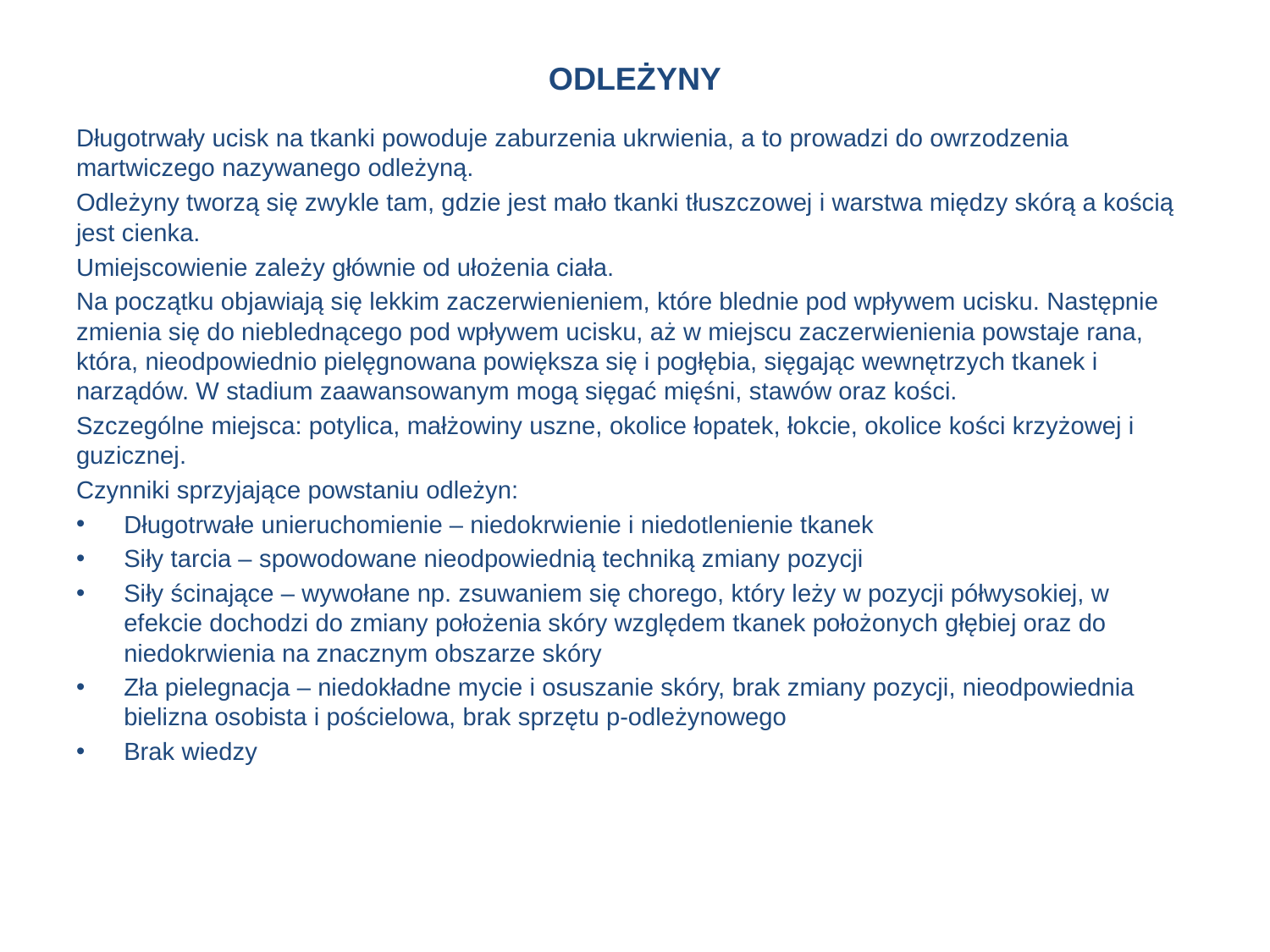

# ODLEŻYNY
Długotrwały ucisk na tkanki powoduje zaburzenia ukrwienia, a to prowadzi do owrzodzenia martwiczego nazywanego odleżyną.
Odleżyny tworzą się zwykle tam, gdzie jest mało tkanki tłuszczowej i warstwa między skórą a kością jest cienka.
Umiejscowienie zależy głównie od ułożenia ciała.
Na początku objawiają się lekkim zaczerwienieniem, które blednie pod wpływem ucisku. Następnie zmienia się do nieblednącego pod wpływem ucisku, aż w miejscu zaczerwienienia powstaje rana, która, nieodpowiednio pielęgnowana powiększa się i pogłębia, sięgając wewnętrzych tkanek i narządów. W stadium zaawansowanym mogą sięgać mięśni, stawów oraz kości.
Szczególne miejsca: potylica, małżowiny uszne, okolice łopatek, łokcie, okolice kości krzyżowej i guzicznej.
Czynniki sprzyjające powstaniu odleżyn:
Długotrwałe unieruchomienie – niedokrwienie i niedotlenienie tkanek
Siły tarcia – spowodowane nieodpowiednią techniką zmiany pozycji
Siły ścinające – wywołane np. zsuwaniem się chorego, który leży w pozycji półwysokiej, w efekcie dochodzi do zmiany położenia skóry względem tkanek położonych głębiej oraz do niedokrwienia na znacznym obszarze skóry
Zła pielegnacja – niedokładne mycie i osuszanie skóry, brak zmiany pozycji, nieodpowiednia bielizna osobista i pościelowa, brak sprzętu p-odleżynowego
Brak wiedzy